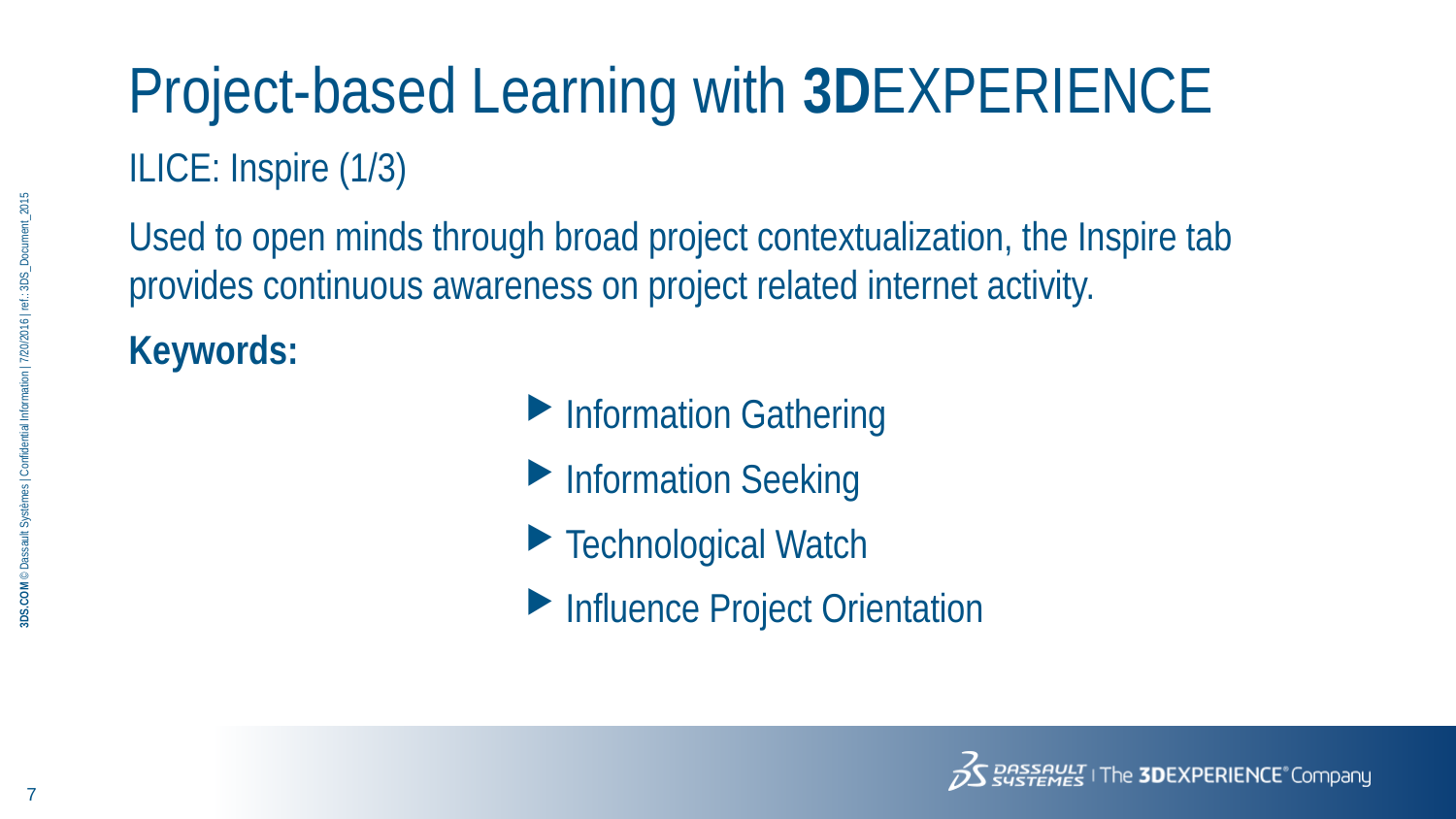

# Project-based Learning with 3DEXPERIENCE
ILICE: Inspire (1/3)
Used to open minds through broad project contextualization, the Inspire tab provides continuous awareness on project related internet activity.
Keywords:
Information Gathering
Information Seeking
Technological Watch
Influence Project Orientation